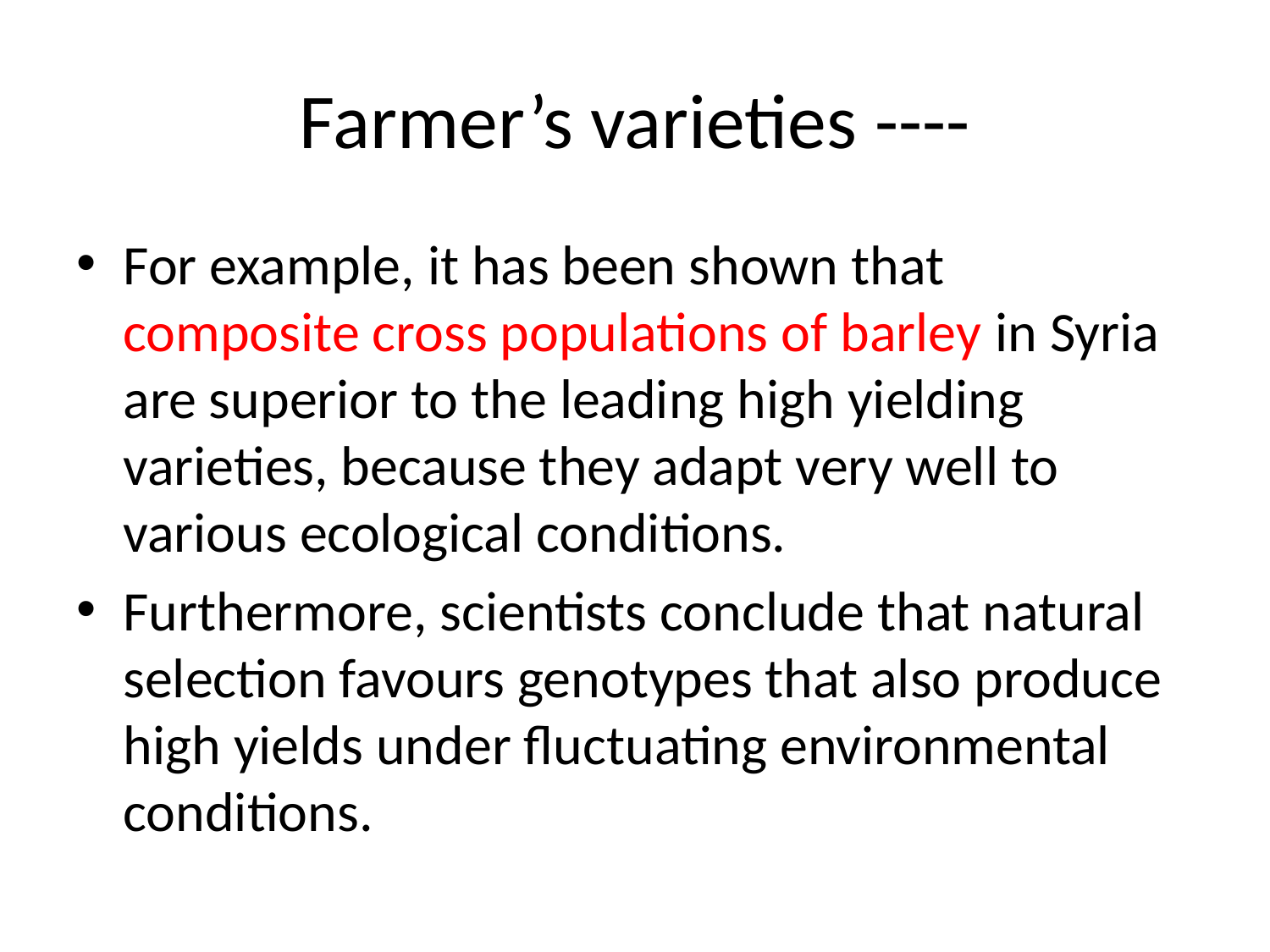

# Farmer’s varieties ----
For example, it has been shown that composite cross populations of barley in Syria are superior to the leading high yielding varieties, because they adapt very well to various ecological conditions.
Furthermore, scientists conclude that natural selection favours genotypes that also produce high yields under fluctuating environmental conditions.